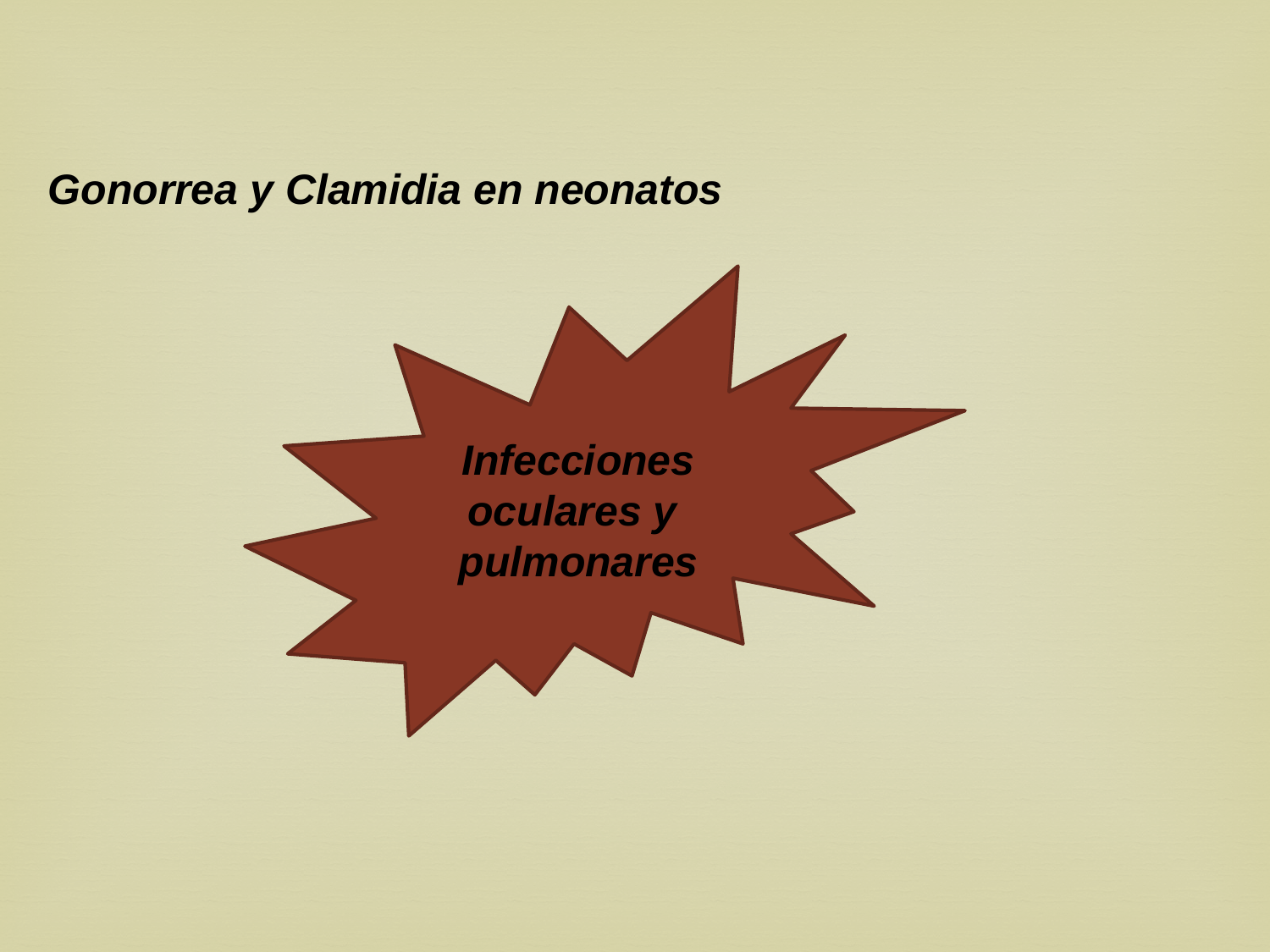

Gonorrea y Clamidia en neonatos
Infecciones oculares y  pulmonares